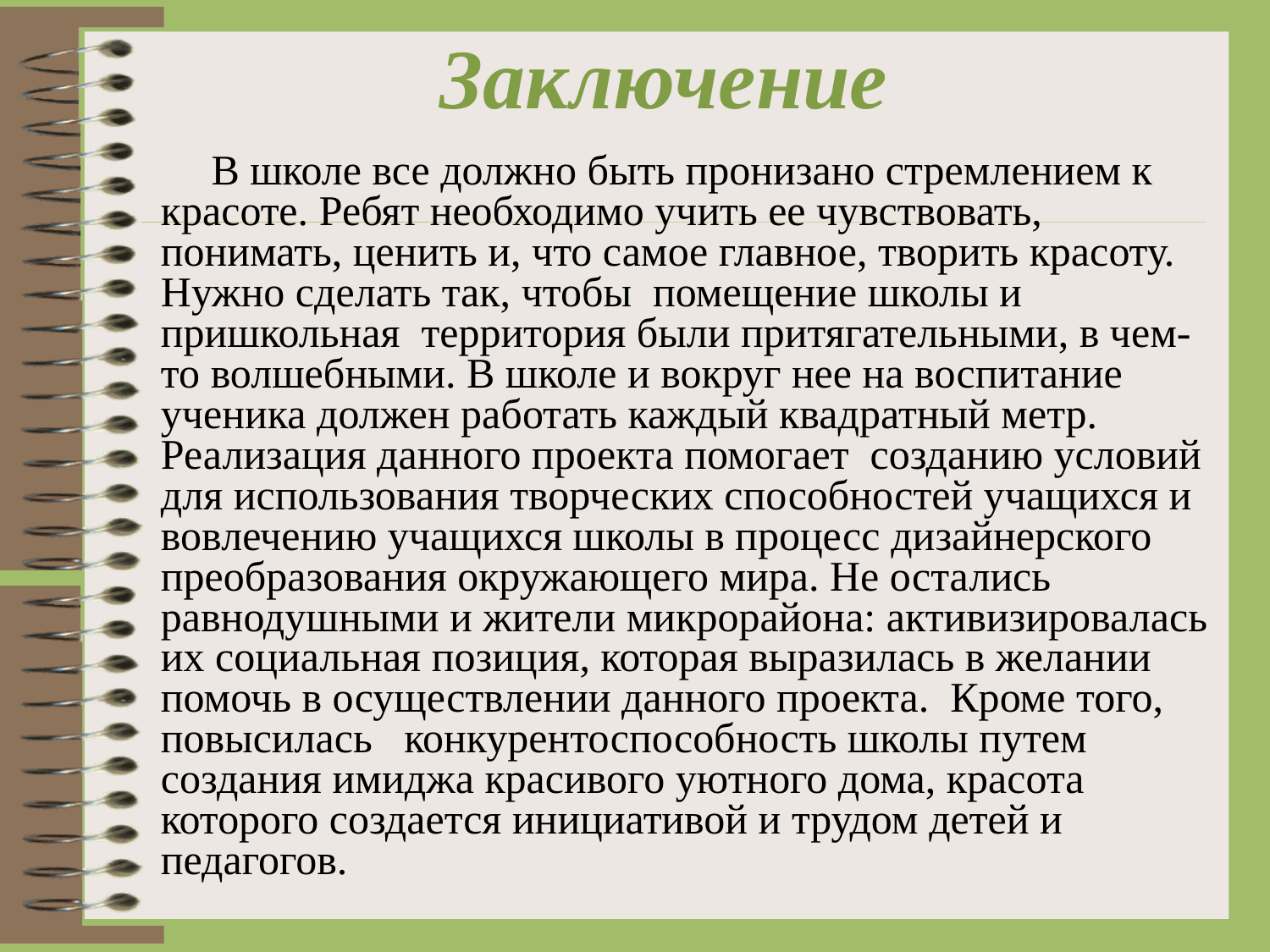

# Заключение
В школе все должно быть пронизано стремлением к красоте. Ребят необходимо учить ее чувствовать, понимать, ценить и, что самое главное, творить красоту. Нужно сделать так, чтобы  помещение школы и  пришкольная  территория были притягательными, в чем-то волшебными. В школе и вокруг нее на воспитание ученика должен работать каждый квадратный метр. Реализация данного проекта помогает  созданию условий для использования творческих способностей учащихся и  вовлечению учащихся школы в процесс дизайнерского преобразования окружающего мира. Не остались равнодушными и жители микрорайона: активизировалась их социальная позиция, которая выразилась в желании помочь в осуществлении данного проекта.  Кроме того, повысилась   конкурентоспособность школы путем создания имиджа красивого уютного дома, красота которого создается инициативой и трудом детей и педагогов.